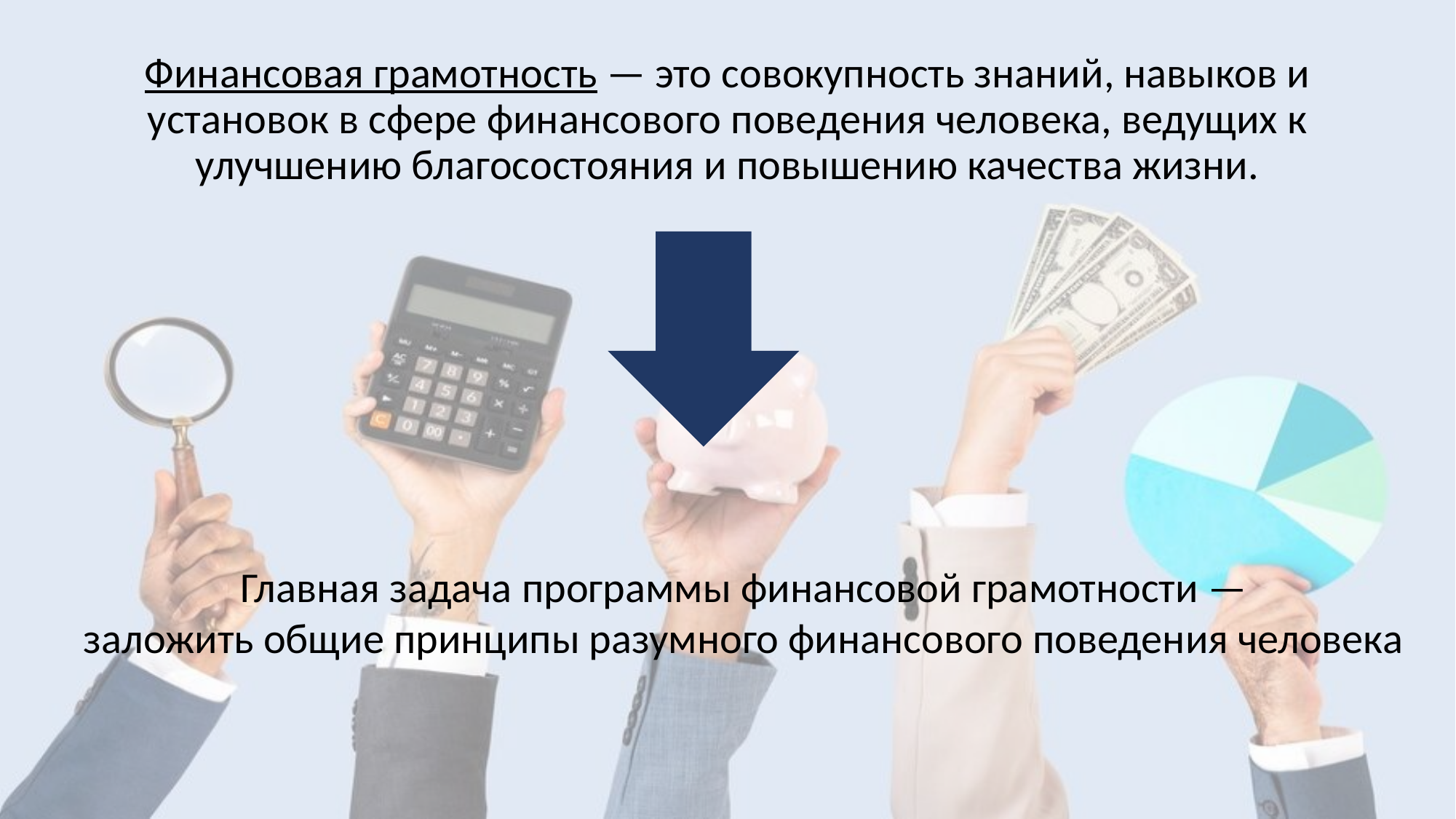

Финансовая грамотность — это совокупность знаний, навыков и установок в сфере финансового поведения человека, ведущих к улучшению благосостояния и повышению качества жизни.

Главная задача программы финансовой грамотности —
заложить общие принципы разумного финансового поведения человека